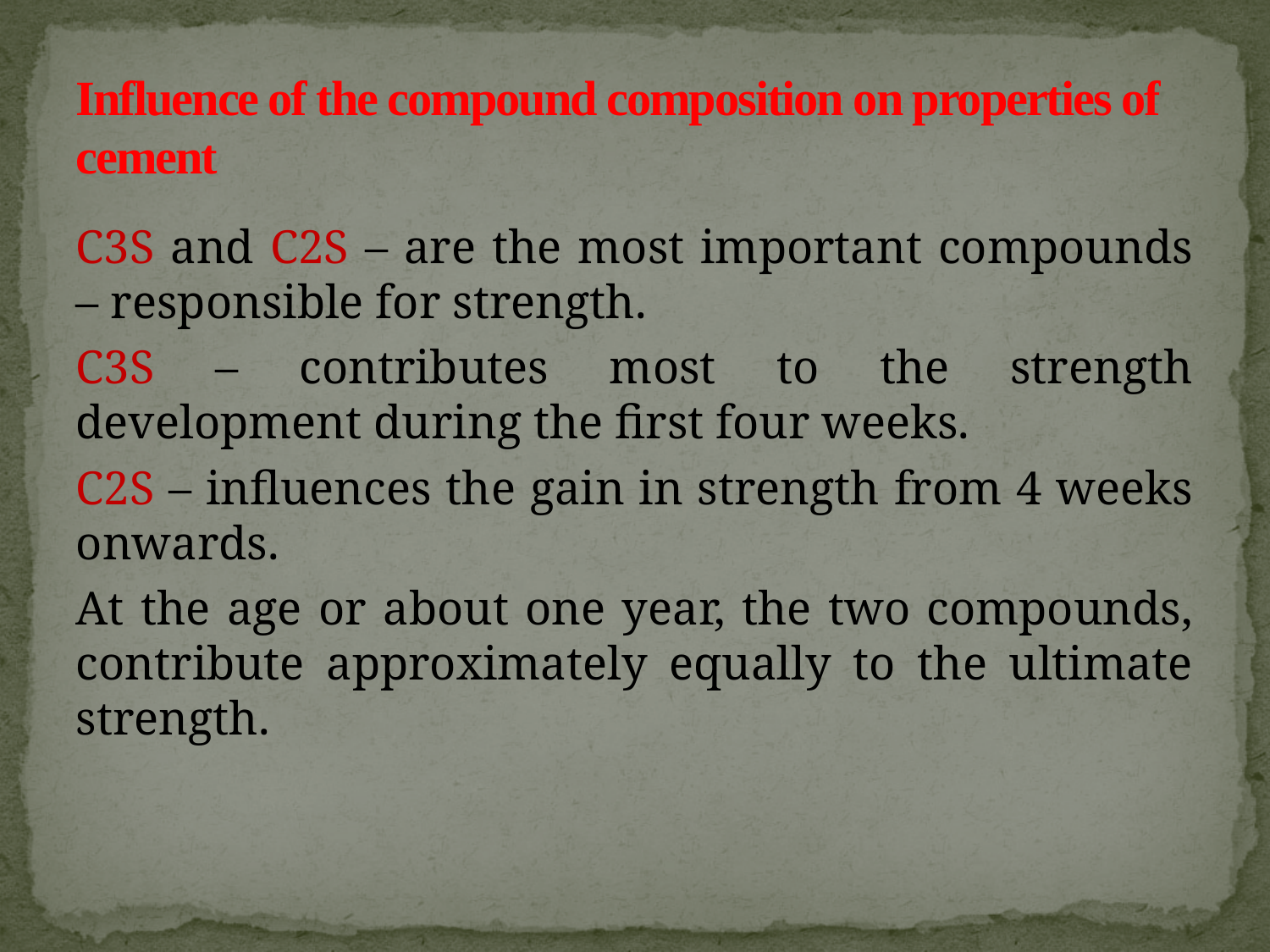

# Influence of the compound composition on properties of cement
C3S and C2S – are the most important compounds – responsible for strength.
C3S – contributes most to the strength development during the first four weeks.
C2S – influences the gain in strength from 4 weeks onwards.
At the age or about one year, the two compounds, contribute approximately equally to the ultimate strength.